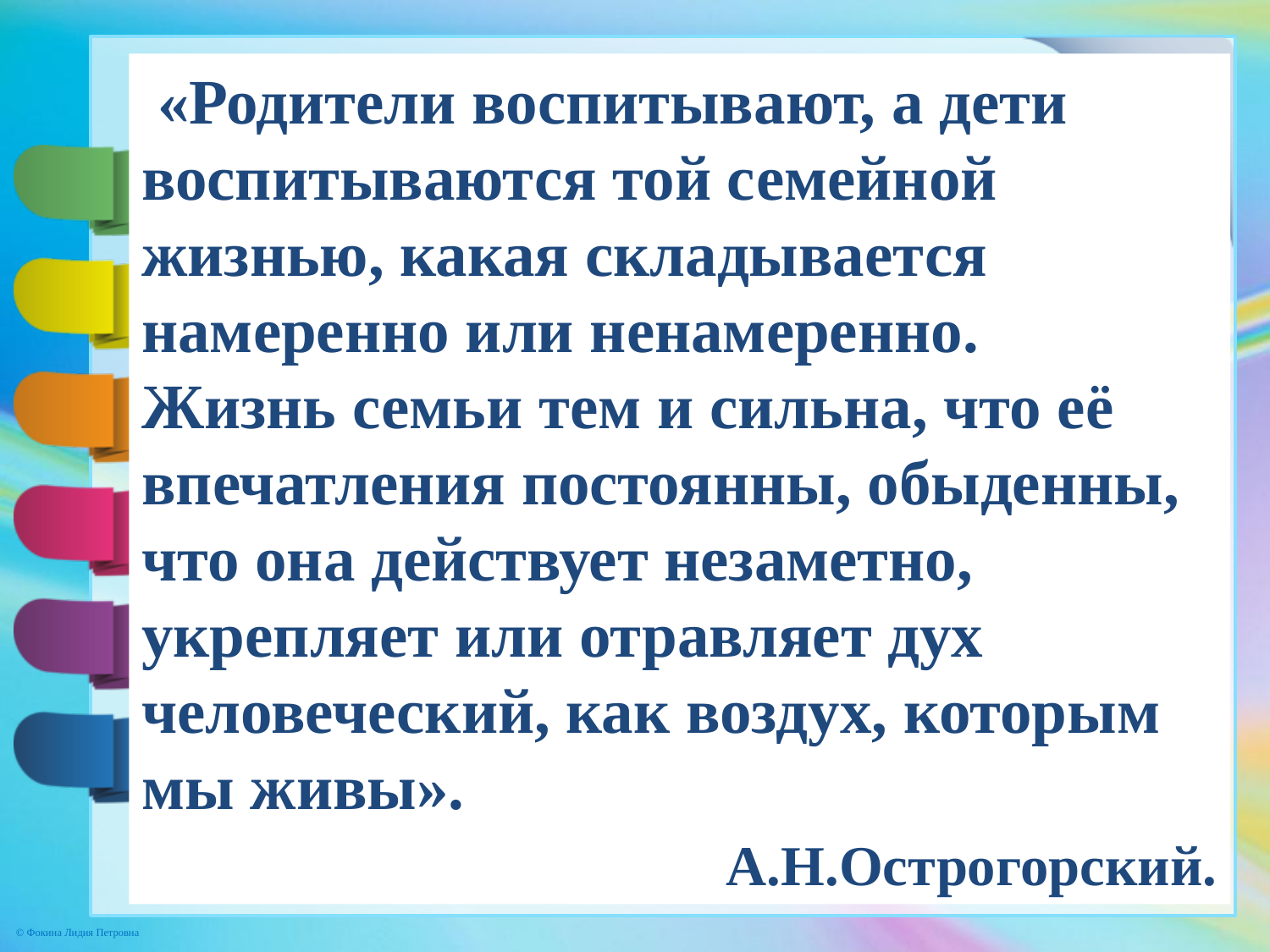

«Родители воспитывают, а дети воспитываются той семейной жизнью, какая складывается намеренно или ненамеренно.
Жизнь семьи тем и сильна, что её впечатления постоянны, обыденны, что она действует незаметно, укрепляет или отравляет дух человеческий, как воздух, которым мы живы».
                                    А.Н.Острогорский.